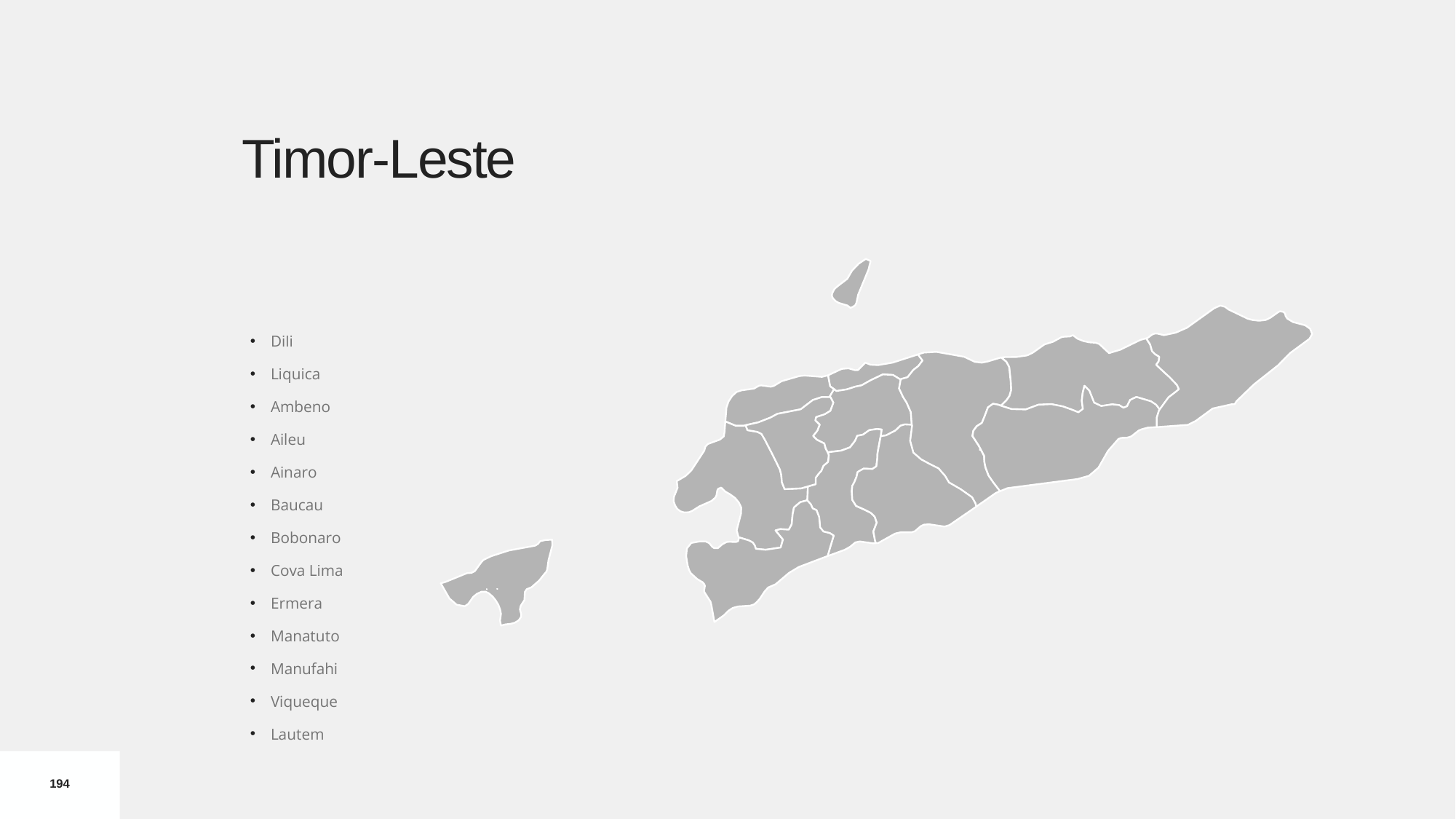

# Timor-Leste

Dili
Liquica
Ambeno
Aileu
Ainaro
Baucau
Bobonaro
Cova Lima
Ermera
Manatuto
Manufahi
Viqueque
Lautem